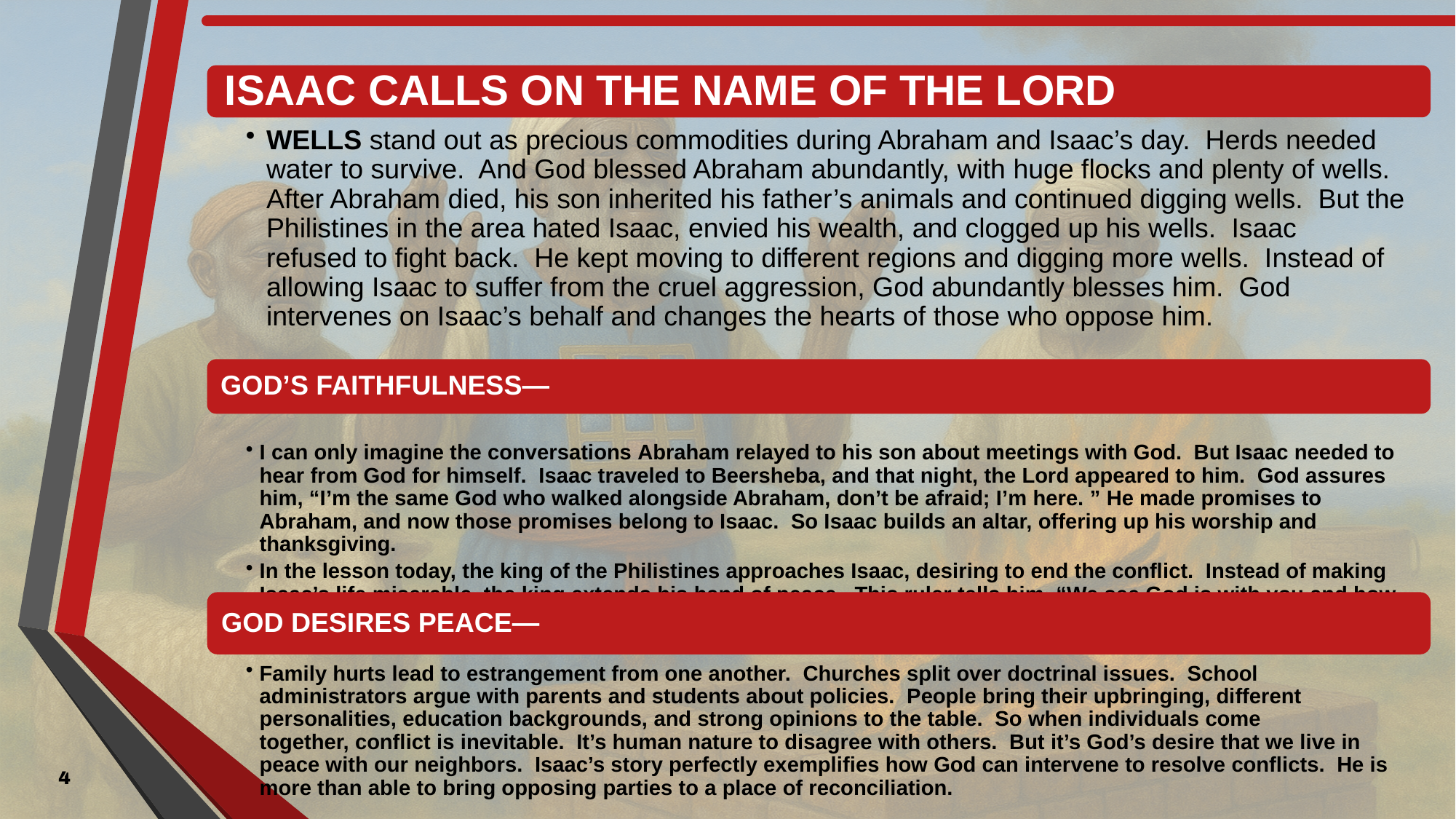

Isaac Calls on the Name of the Lord
WELLS stand out as precious commodities during Abraham and Isaac’s day.  Herds needed water to survive.  And God blessed Abraham abundantly, with huge flocks and plenty of wells.  After Abraham died, his son inherited his father’s animals and continued digging wells.  But the Philistines in the area hated Isaac, envied his wealth, and clogged up his wells.  Isaac refused to fight back.  He kept moving to different regions and digging more wells.  Instead of allowing Isaac to suffer from the cruel aggression, God abundantly blesses him.  God intervenes on Isaac’s behalf and changes the hearts of those who oppose him.
GOD’S FAITHFULNESS—
I can only imagine the conversations Abraham relayed to his son about meetings with God.  But Isaac needed to hear from God for himself.  Isaac traveled to Beersheba, and that night, the Lord appeared to him.  God assures him, “I’m the same God who walked alongside Abraham, don’t be afraid; I’m here. ” He made promises to Abraham, and now those promises belong to Isaac.  So Isaac builds an altar, offering up his worship and thanksgiving.
In the lesson today, the king of the Philistines approaches Isaac, desiring to end the conflict.  Instead of making Isaac’s life miserable, the king extends his hand of peace.  This ruler tells him, “We see God is with you and how He’s blessing you. ”
GOD DESIRES PEACE—
Family hurts lead to estrangement from one another.  Churches split over doctrinal issues.  School administrators argue with parents and students about policies.  People bring their upbringing, different personalities, education backgrounds, and strong opinions to the table.  So when individuals come together, conflict is inevitable.  It’s human nature to disagree with others.  But it’s God’s desire that we live in peace with our neighbors.  Isaac’s story perfectly exemplifies how God can intervene to resolve conflicts.  He is more than able to bring opposing parties to a place of reconciliation.
4